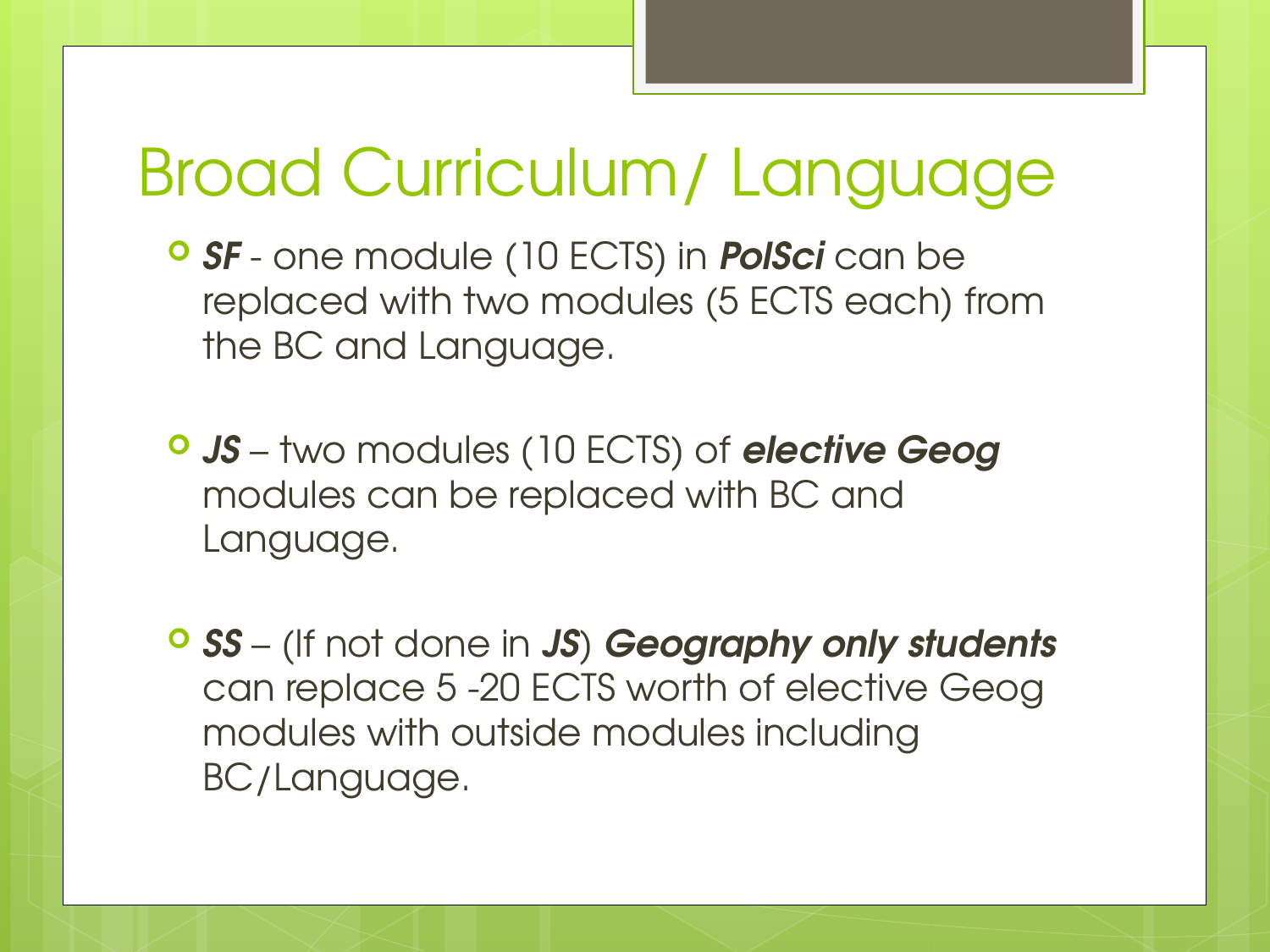

# Broad Curriculum/ Language
SF - one module (10 ECTS) in PolSci can be replaced with two modules (5 ECTS each) from the BC and Language.

JS – two modules (10 ECTS) of elective Geog modules can be replaced with BC and Language.

SS – (If not done in JS) Geography only students can replace 5 -20 ECTS worth of elective Geog modules with outside modules including BC/Language.